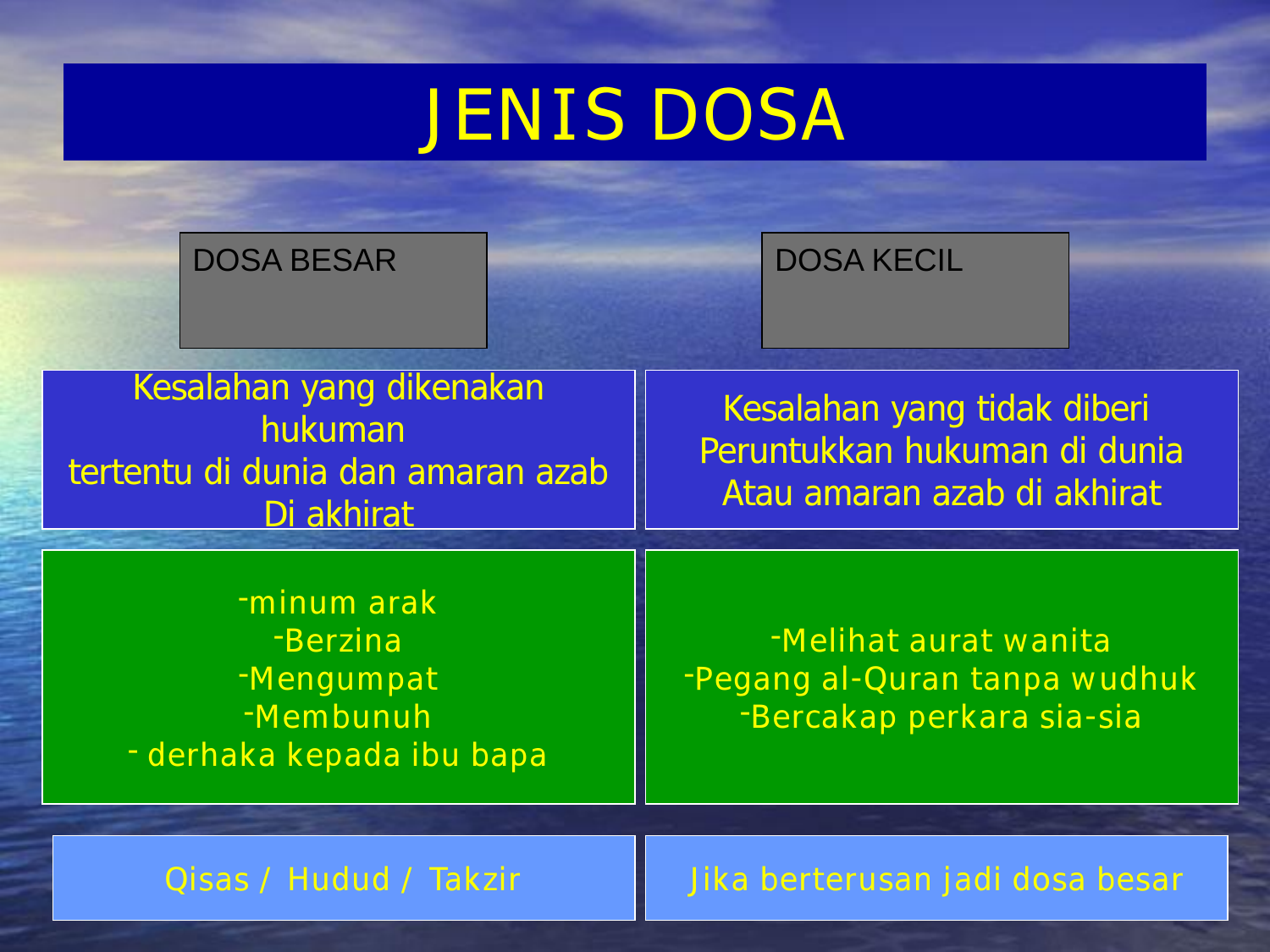

# JENIS DOSA
DOSA BESAR
DOSA KECIL
Kesalahan yang dikenakan hukuman
tertentu di dunia dan amaran azab
Di akhirat
Kesalahan yang tidak diberi
Peruntukkan hukuman di dunia
Atau amaran azab di akhirat
minum arak
Berzina
Mengumpat
Membunuh
 derhaka kepada ibu bapa
Melihat aurat wanita
Pegang al-Quran tanpa wudhuk
Bercakap perkara sia-sia
Qisas / Hudud / Takzir
Jika berterusan jadi dosa besar